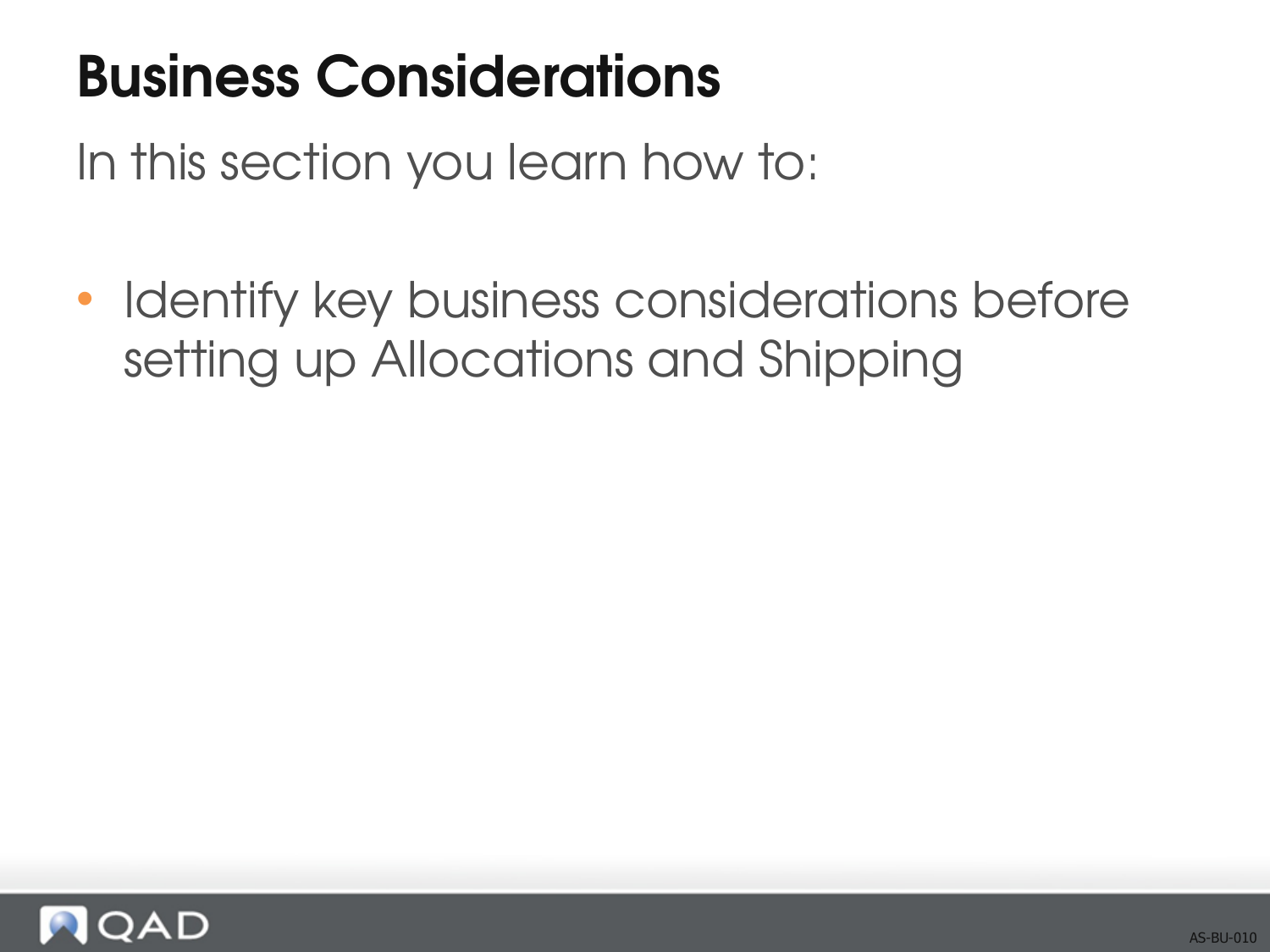

# Business Considerations
In this section you learn how to:

Identify key business considerations before setting up Allocations and Shipping

AS-BU-010